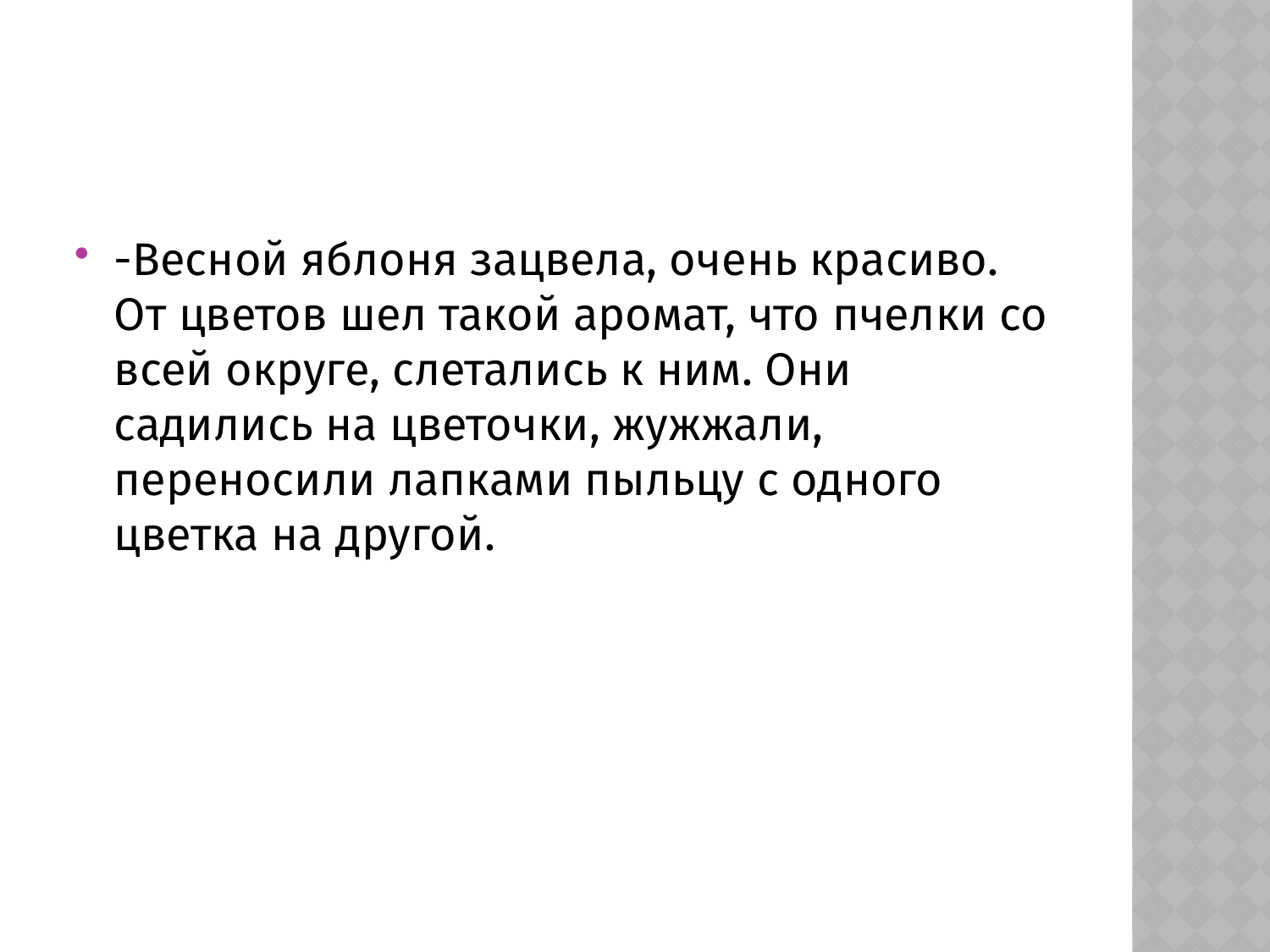

#
-Весной яблоня зацвела, очень красиво. От цветов шел такой аромат, что пчелки со всей округе, слетались к ним. Они садились на цветочки, жужжали, переносили лапками пыльцу с одного цветка на другой.